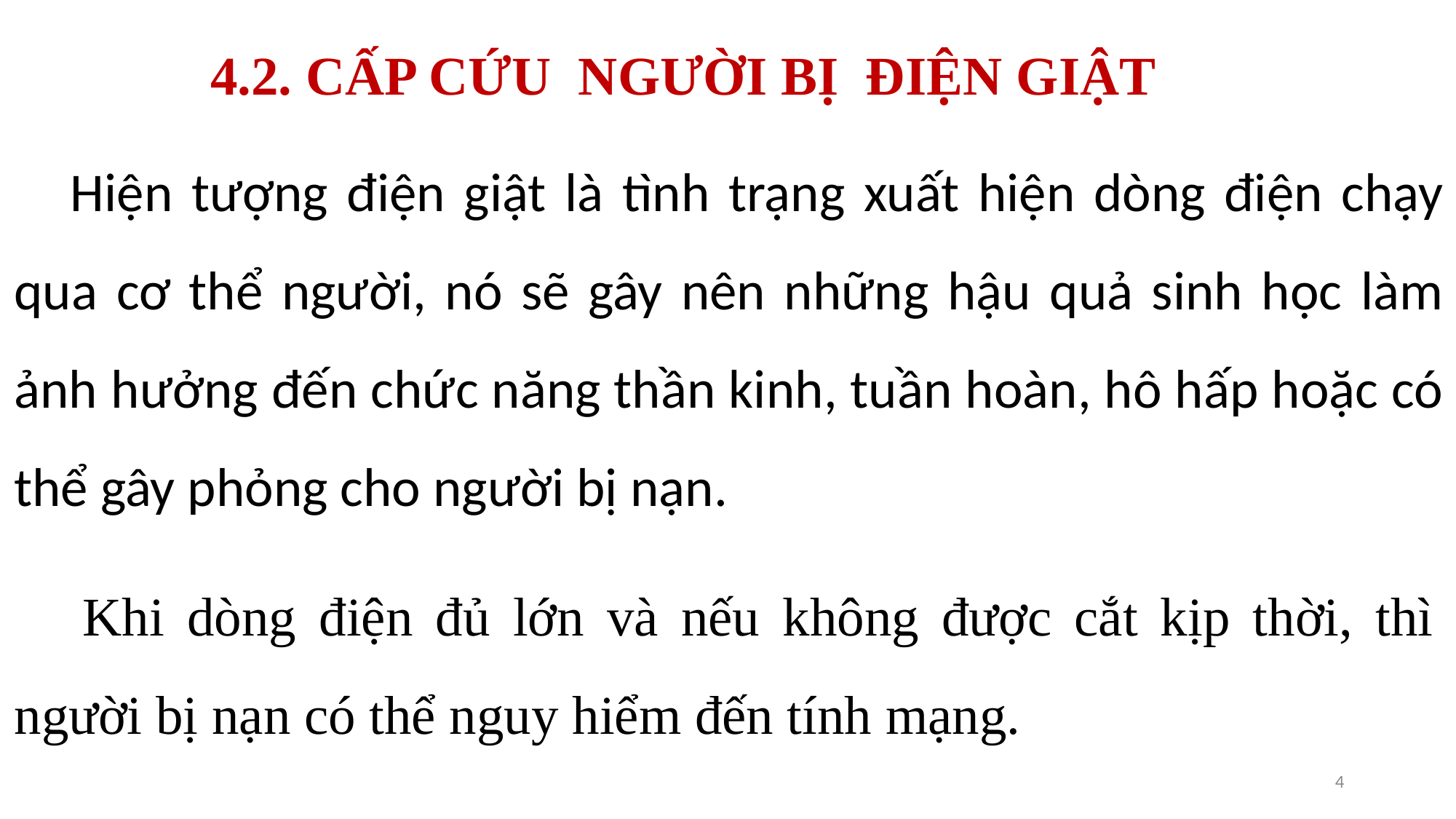

4.2. CẤP CỨU  NGƯỜI BỊ  ĐIỆN GIẬT
   Hiện tượng điện giật là tình trạng xuất hiện dòng điện chạy qua cơ thể người, nó sẽ gây nên những hậu quả sinh học làm ảnh hưởng đến chức năng thần kinh, tuần hoàn, hô hấp hoặc có thể gây phỏng cho người bị nạn.
   Khi dòng điện đủ lớn và nếu không được cắt kịp thời, thì người bị nạn có thể nguy hiểm đến tính mạng.
4